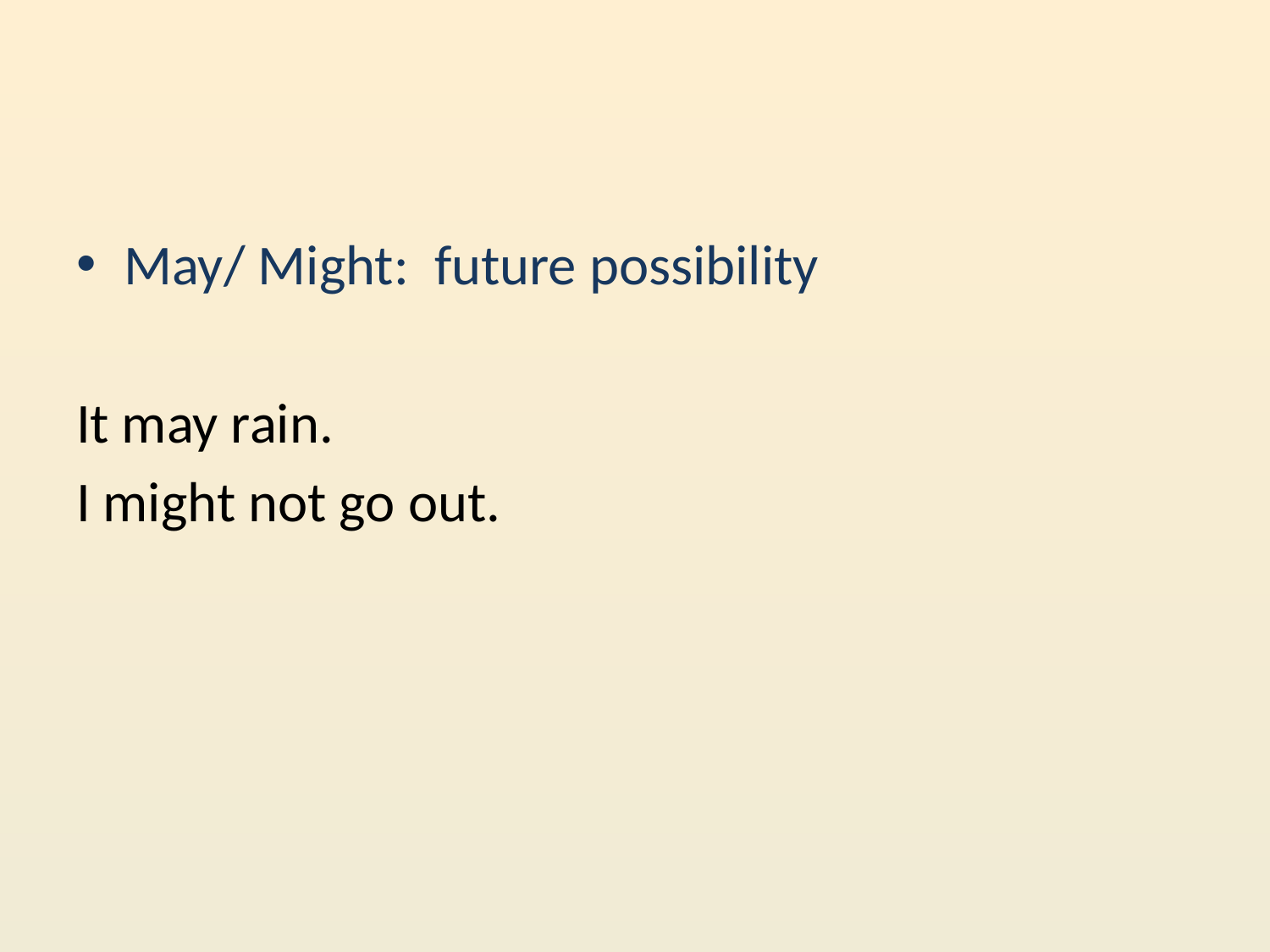

#
May/ Might:  future possibility

It may rain.
I might not go out.